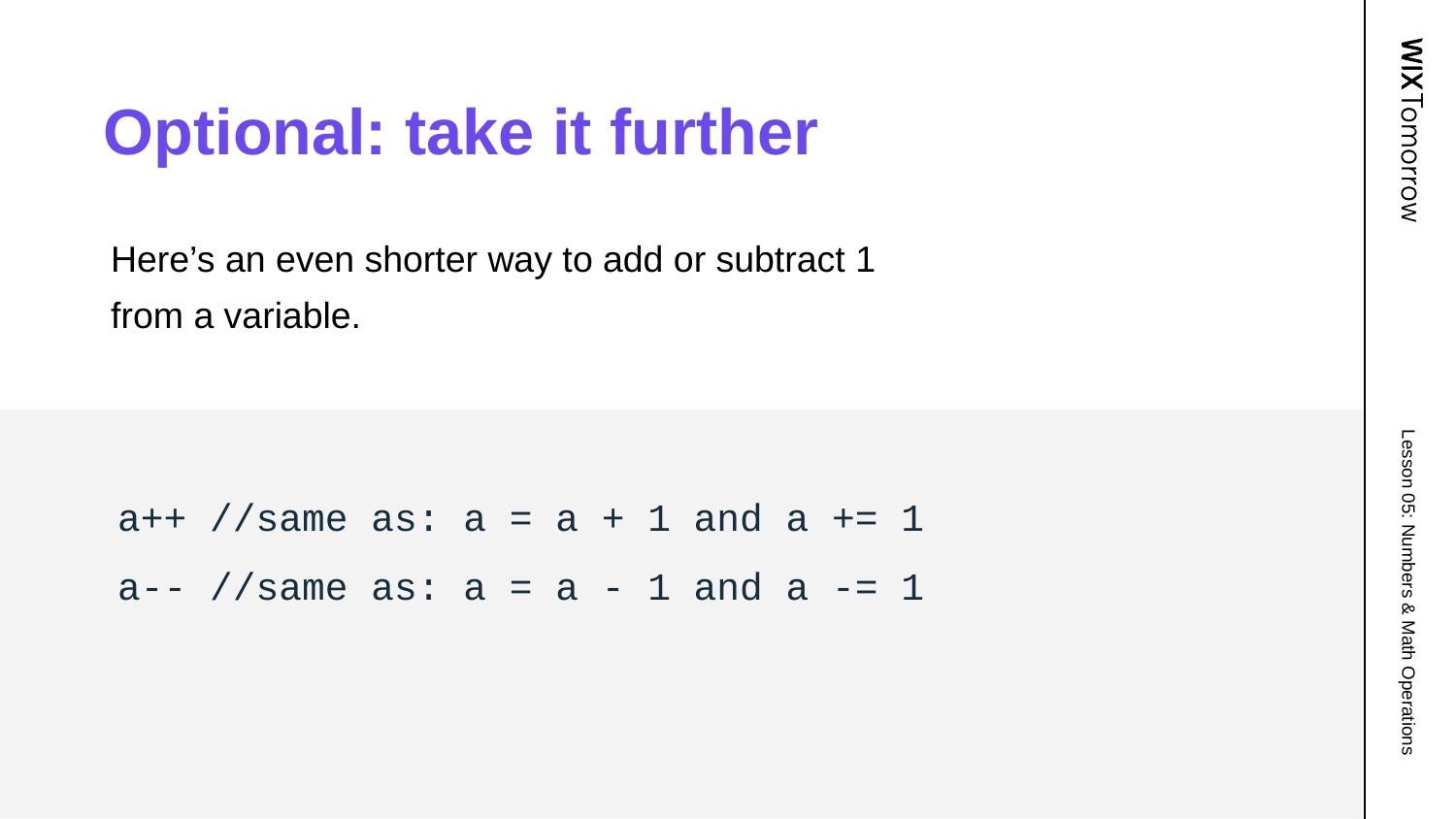

# Optional: take it further
Here’s an even shorter way to add or subtract 1 from a variable.

a++ //same as: a = a + 1 and a += 1
a-- //same as: a = a - 1 and a -= 1